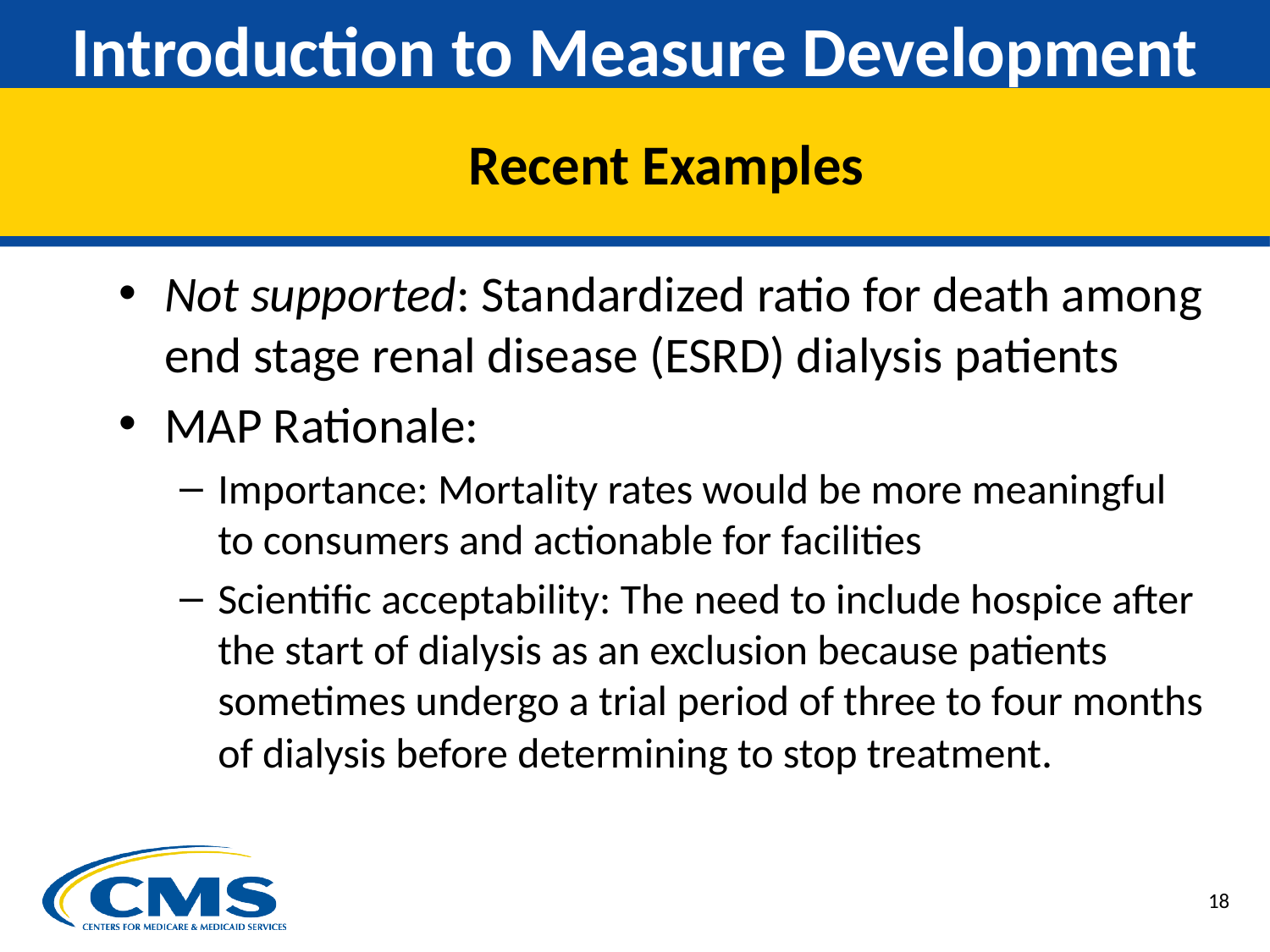

# Introduction to Measure Development
Recent Examples
Not supported: Standardized ratio for death among end stage renal disease (ESRD) dialysis patients
MAP Rationale:
Importance: Mortality rates would be more meaningful to consumers and actionable for facilities
Scientific acceptability: The need to include hospice after the start of dialysis as an exclusion because patients sometimes undergo a trial period of three to four months of dialysis before determining to stop treatment.